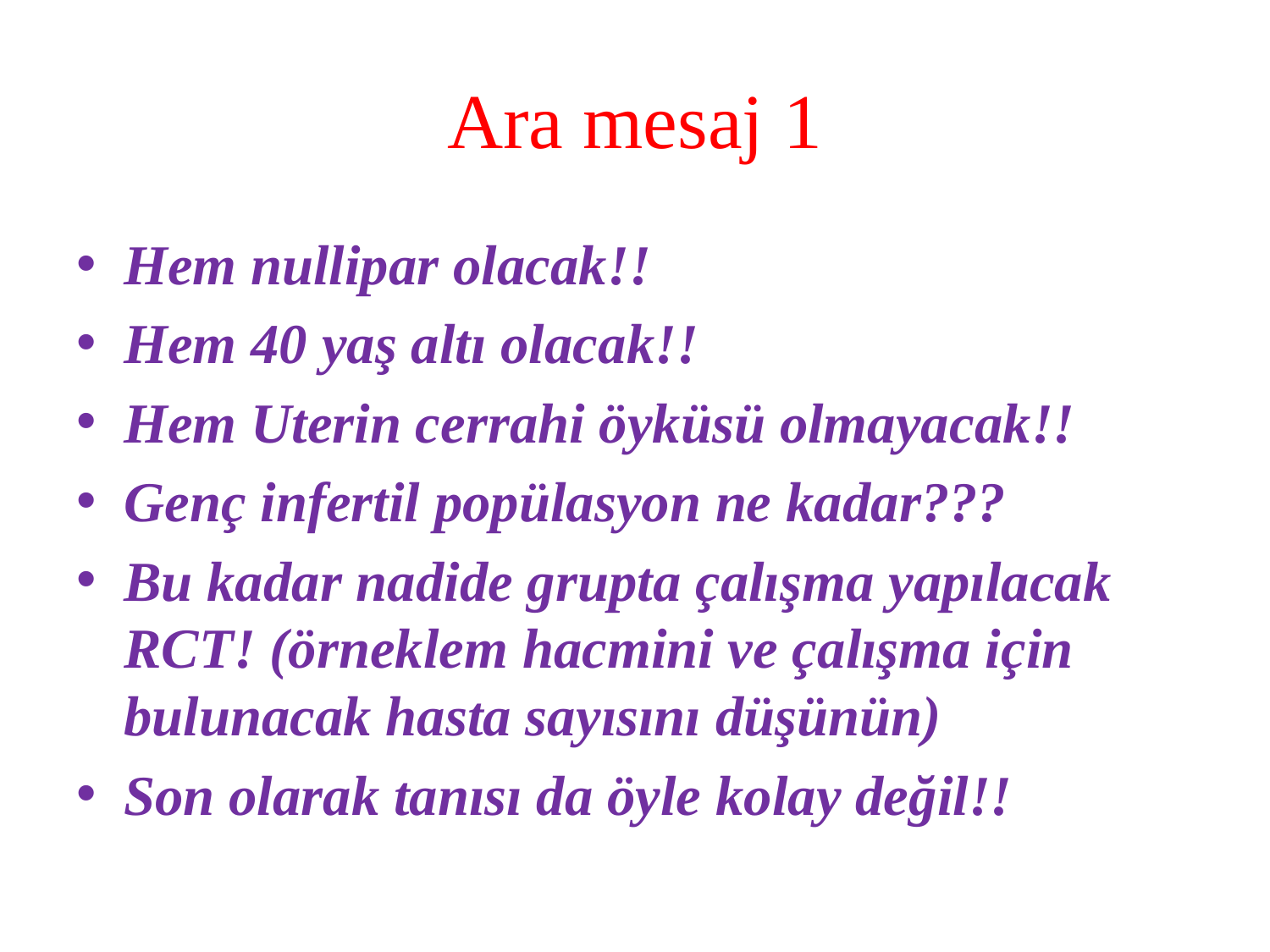

# Ara mesaj 1
Hem nullipar olacak!!
Hem 40 yaş altı olacak!!
Hem Uterin cerrahi öyküsü olmayacak!!
Genç infertil popülasyon ne kadar???
Bu kadar nadide grupta çalışma yapılacak RCT! (örneklem hacmini ve çalışma için bulunacak hasta sayısını düşünün)
Son olarak tanısı da öyle kolay değil!!